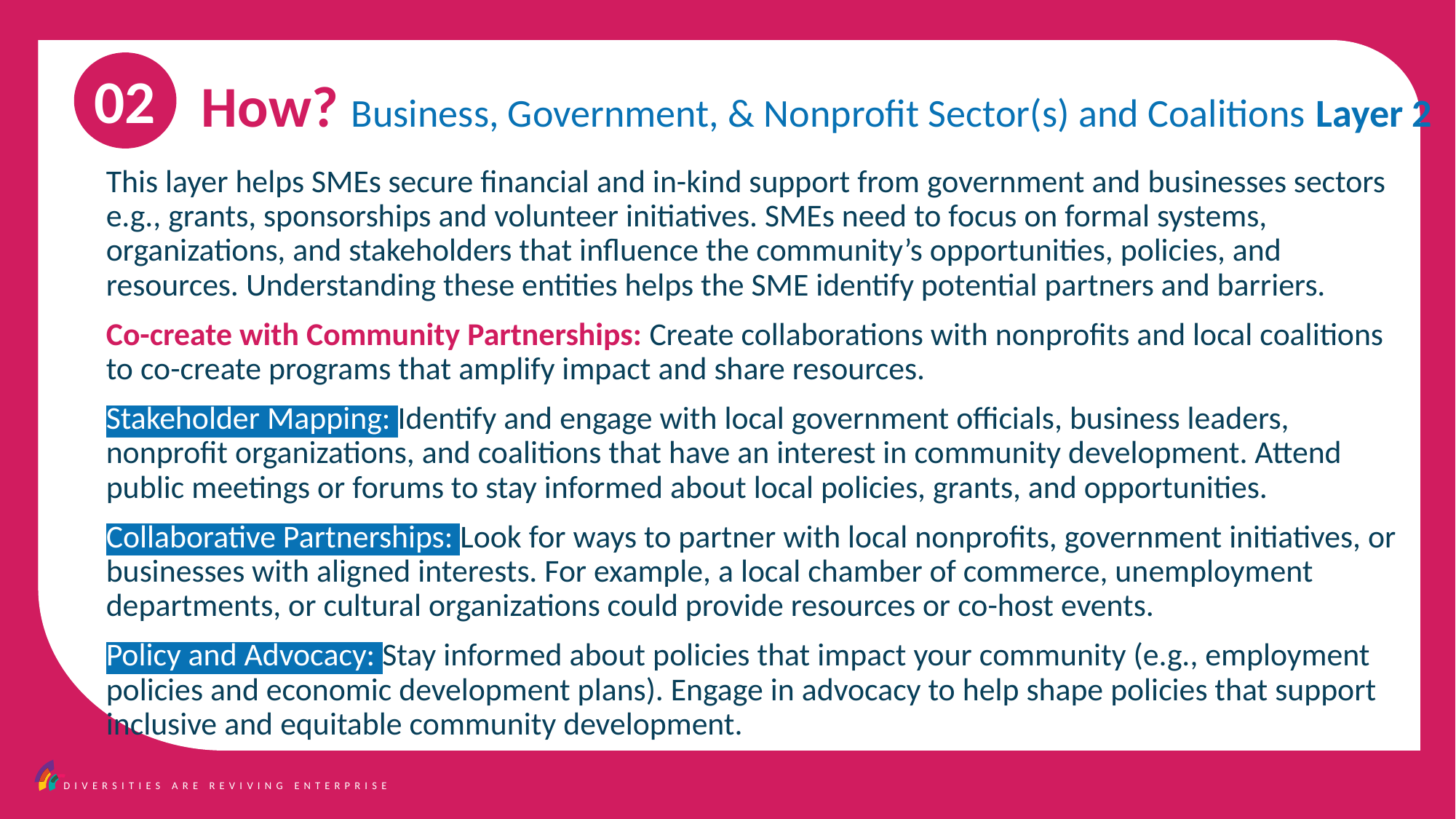

02
How? Business, Government, & Nonprofit Sector(s) and Coalitions Layer 2
This layer helps SMEs secure financial and in-kind support from government and businesses sectors e.g., grants, sponsorships and volunteer initiatives. SMEs need to focus on formal systems, organizations, and stakeholders that influence the community’s opportunities, policies, and resources. Understanding these entities helps the SME identify potential partners and barriers.
Co-create with Community Partnerships: Create collaborations with nonprofits and local coalitions to co-create programs that amplify impact and share resources.
Stakeholder Mapping: Identify and engage with local government officials, business leaders, nonprofit organizations, and coalitions that have an interest in community development. Attend public meetings or forums to stay informed about local policies, grants, and opportunities.
Collaborative Partnerships: Look for ways to partner with local nonprofits, government initiatives, or businesses with aligned interests. For example, a local chamber of commerce, unemployment departments, or cultural organizations could provide resources or co-host events.
Policy and Advocacy: Stay informed about policies that impact your community (e.g., employment policies and economic development plans). Engage in advocacy to help shape policies that support inclusive and equitable community development.